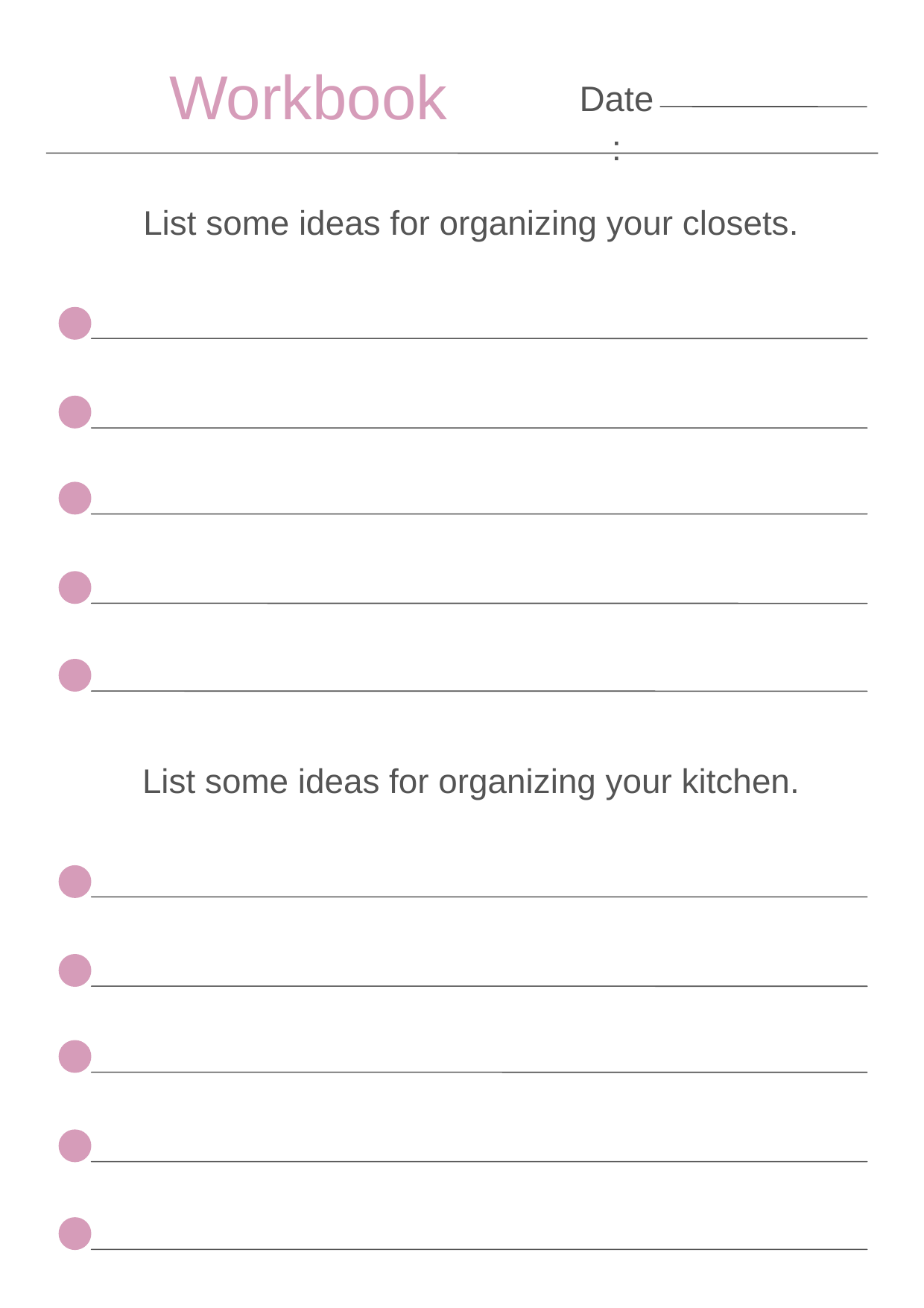

Workbook
Date:

List some ideas for organizing your closets.

List some ideas for organizing your kitchen.